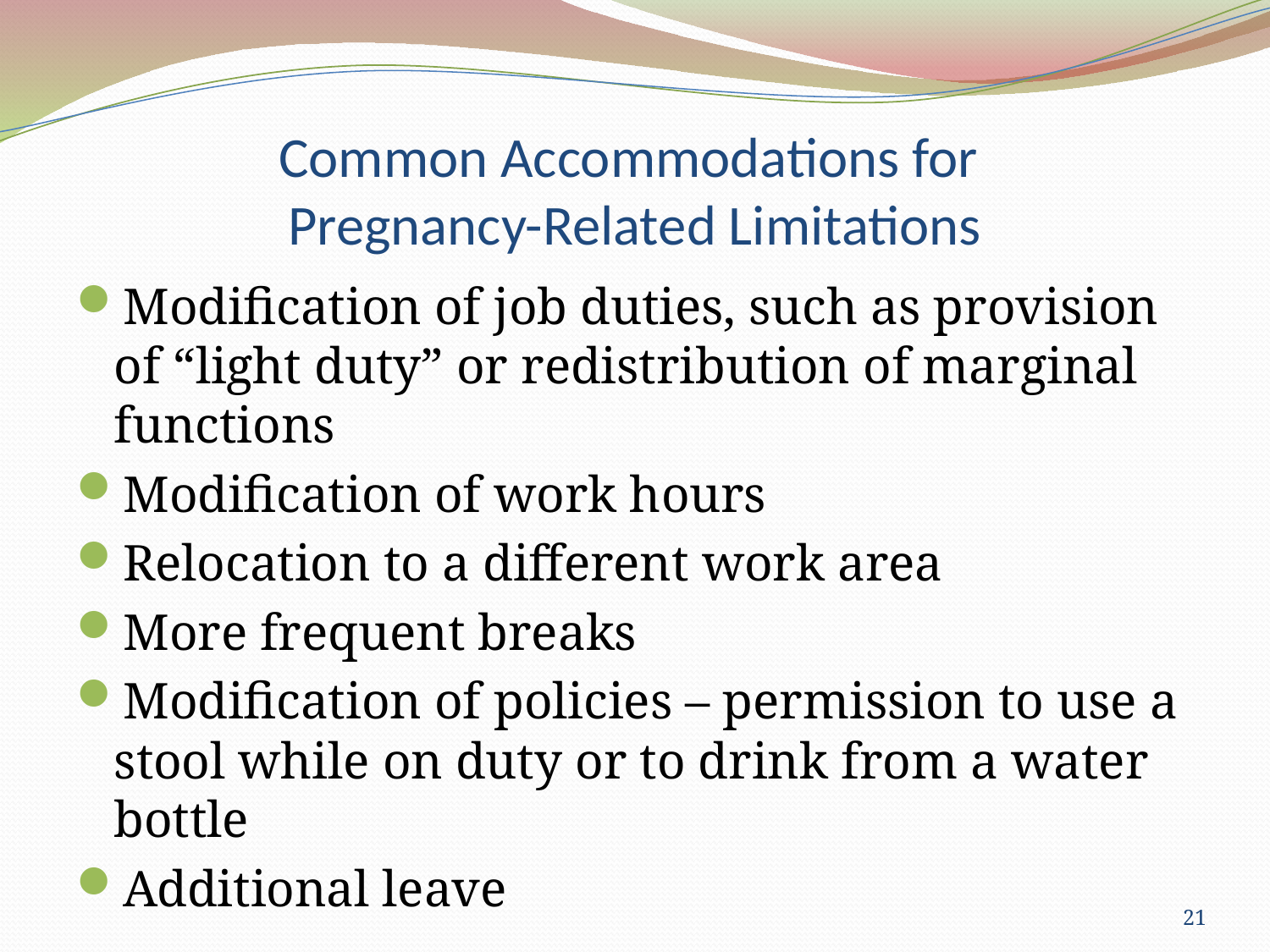

# Common Accommodations for Pregnancy-Related Limitations
Modification of job duties, such as provision of “light duty” or redistribution of marginal functions
Modification of work hours
Relocation to a different work area
More frequent breaks
Modification of policies – permission to use a stool while on duty or to drink from a water bottle
Additional leave

21